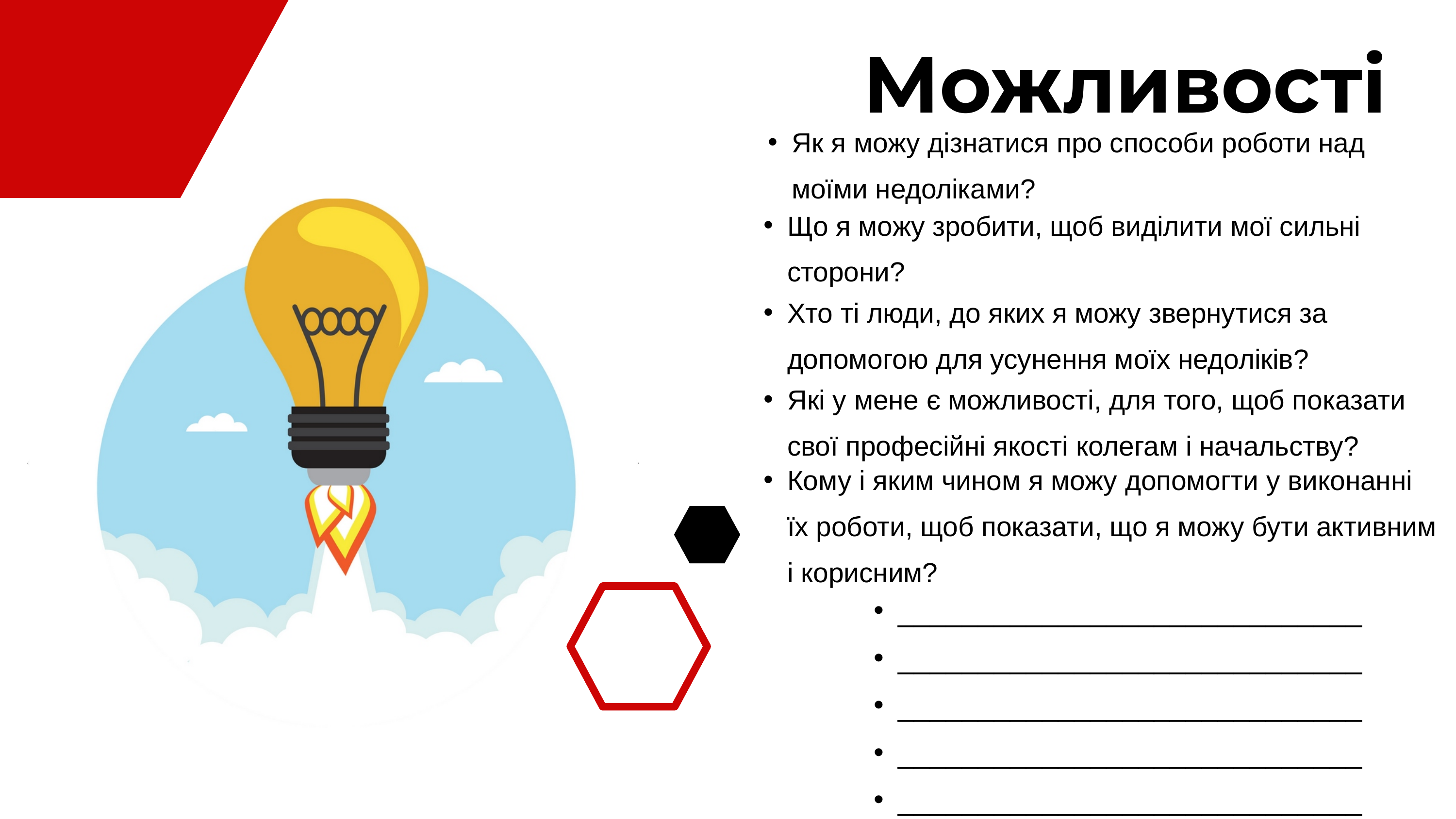

Можливості
Як я можу дізнатися про способи роботи над моїми недоліками?
Що я можу зробити, щоб виділити мої сильні сторони?

Хто ті люди, до яких я можу звернутися за допомогою для усунення моїх недоліків?
Які у мене є можливості, для того, щоб показати свої професійні якості колегам і начальству?
Кому і яким чином я можу допомогти у виконанні їх роботи, щоб показати, що я можу бути активним і корисним?

_____________________________
_____________________________
_____________________________
_____________________________
_____________________________